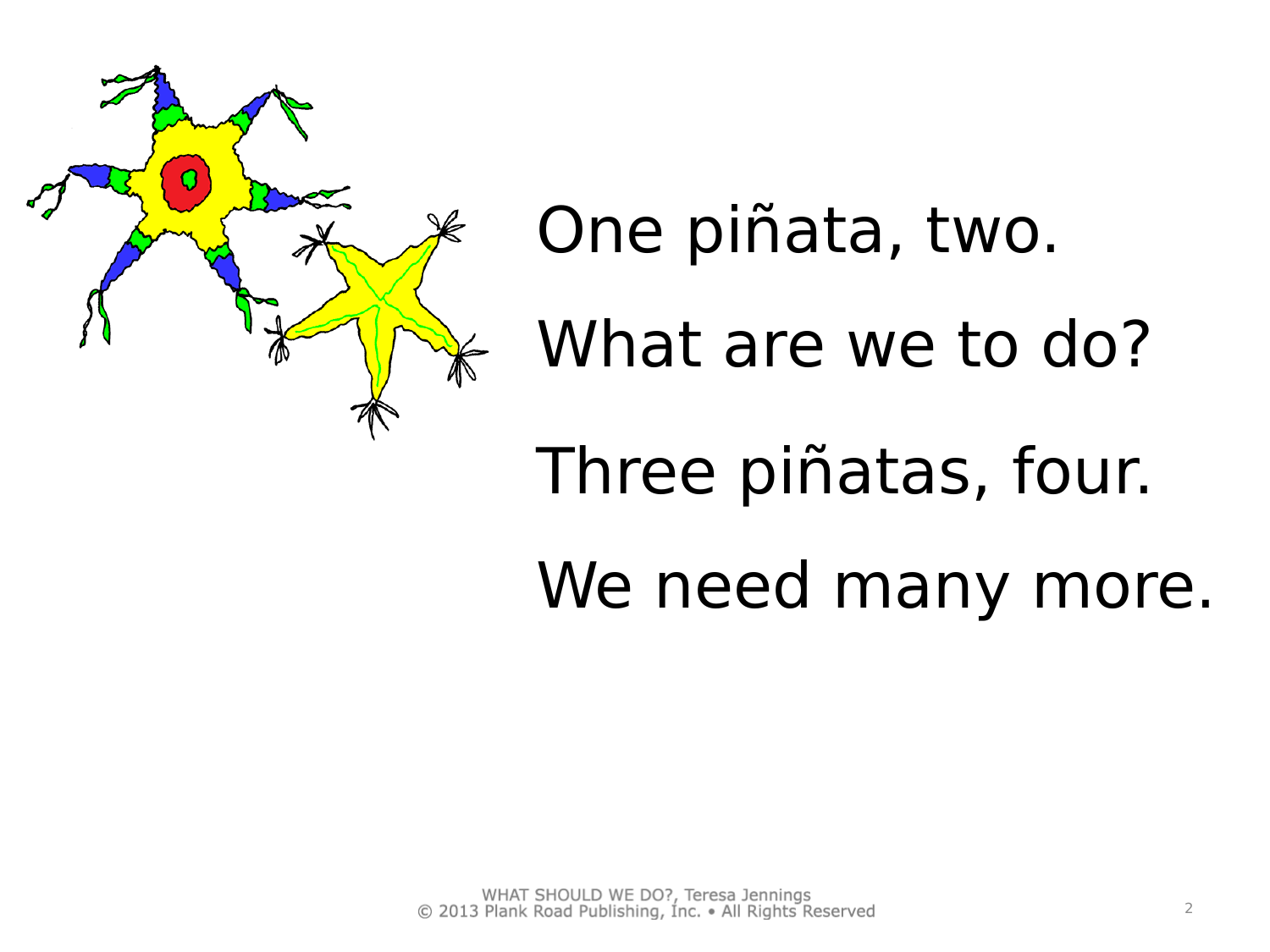

One piñata, two. What are we to do?
Three piñatas, four. We need many more.
2